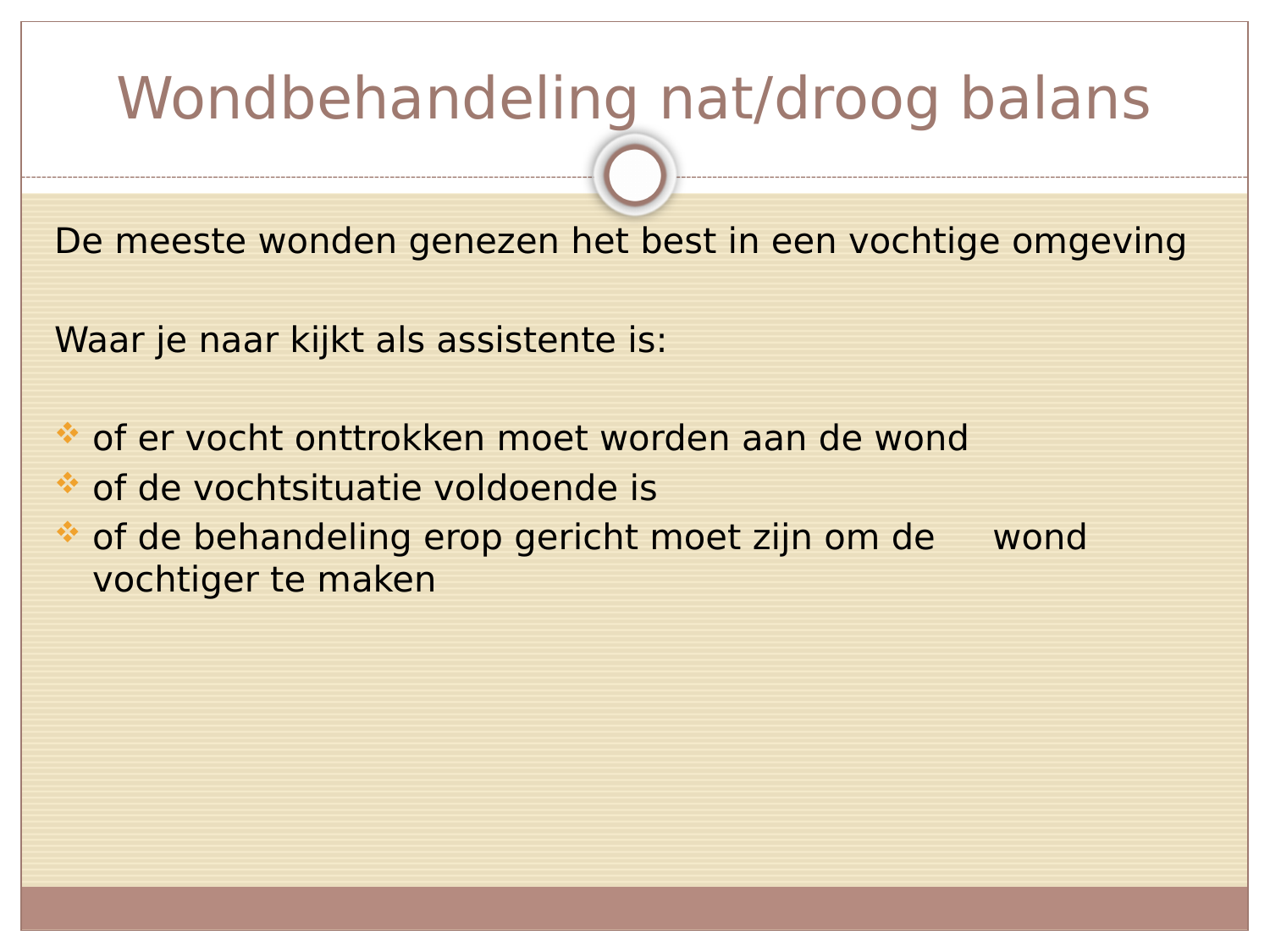

# Wondbehandeling nat/droog balans
De meeste wonden genezen het best in een vochtige omgeving

Waar je naar kijkt als assistente is:

of er vocht onttrokken moet worden aan de wond
of de vochtsituatie voldoende is
of de behandeling erop gericht moet zijn om de	 wond vochtiger te maken